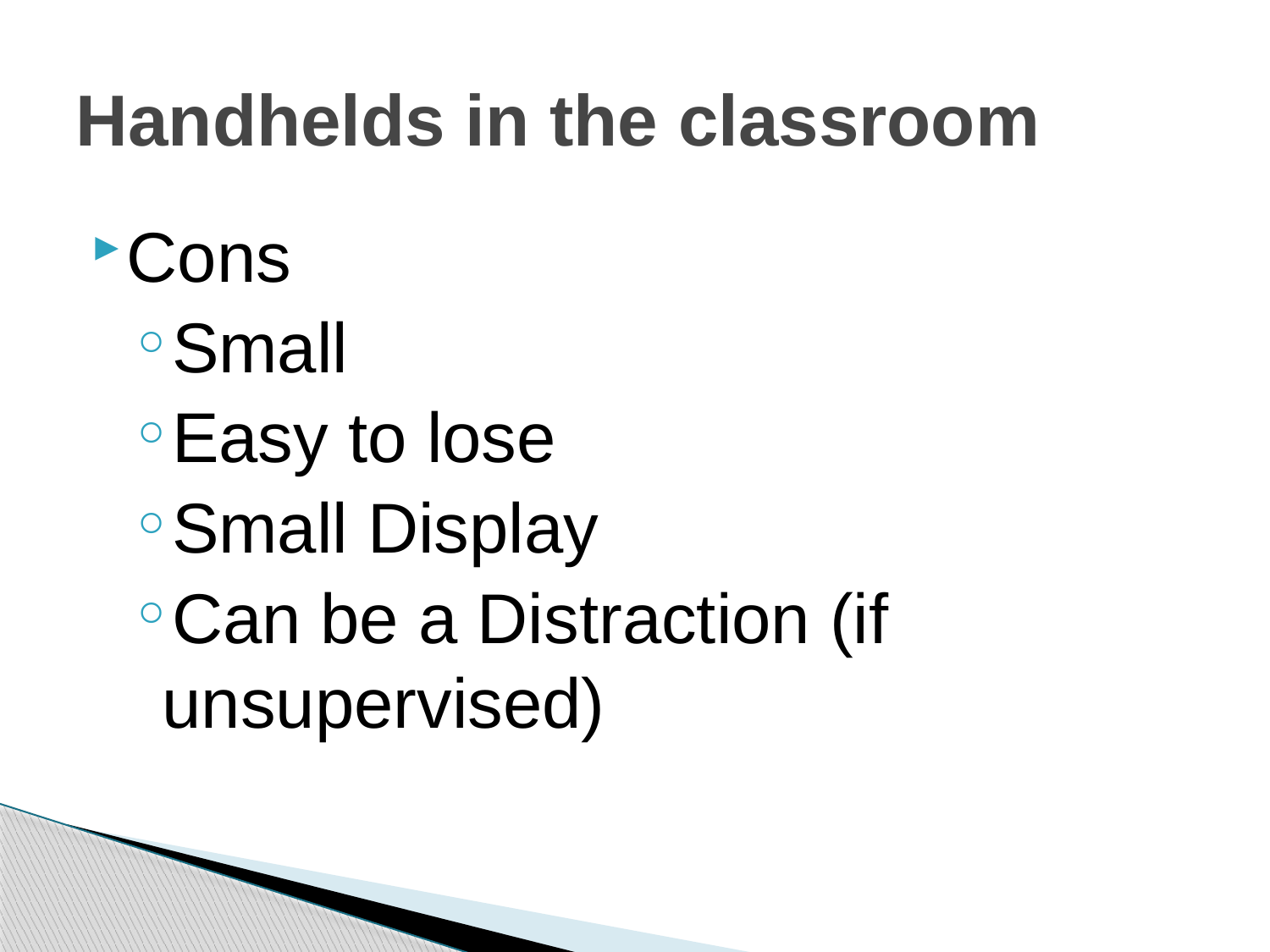

# Handhelds in the classroom
Cons
Small
Easy to lose
Small Display
Can be a Distraction (if unsupervised)